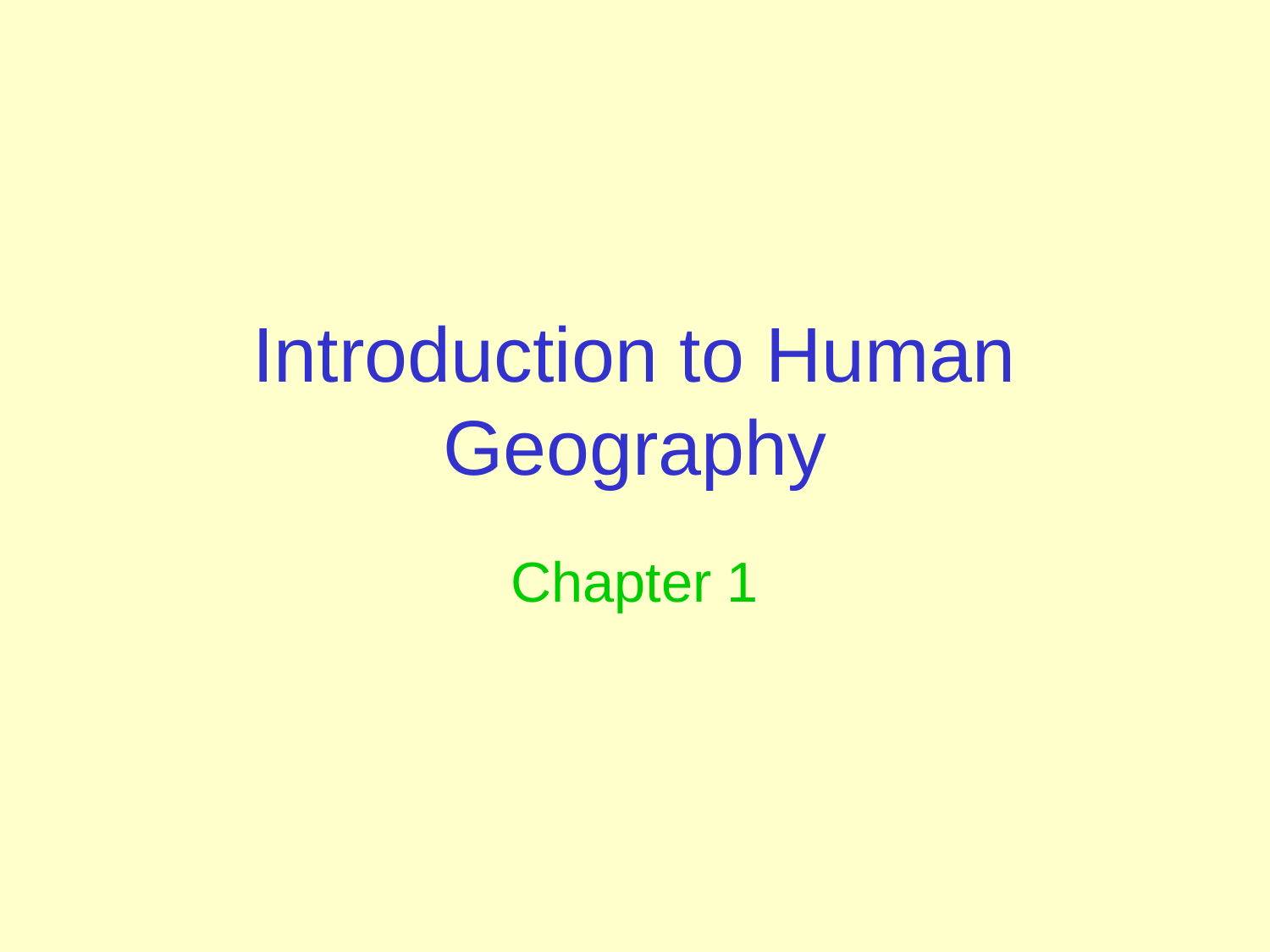

# Introduction to Human Geography
Chapter 1